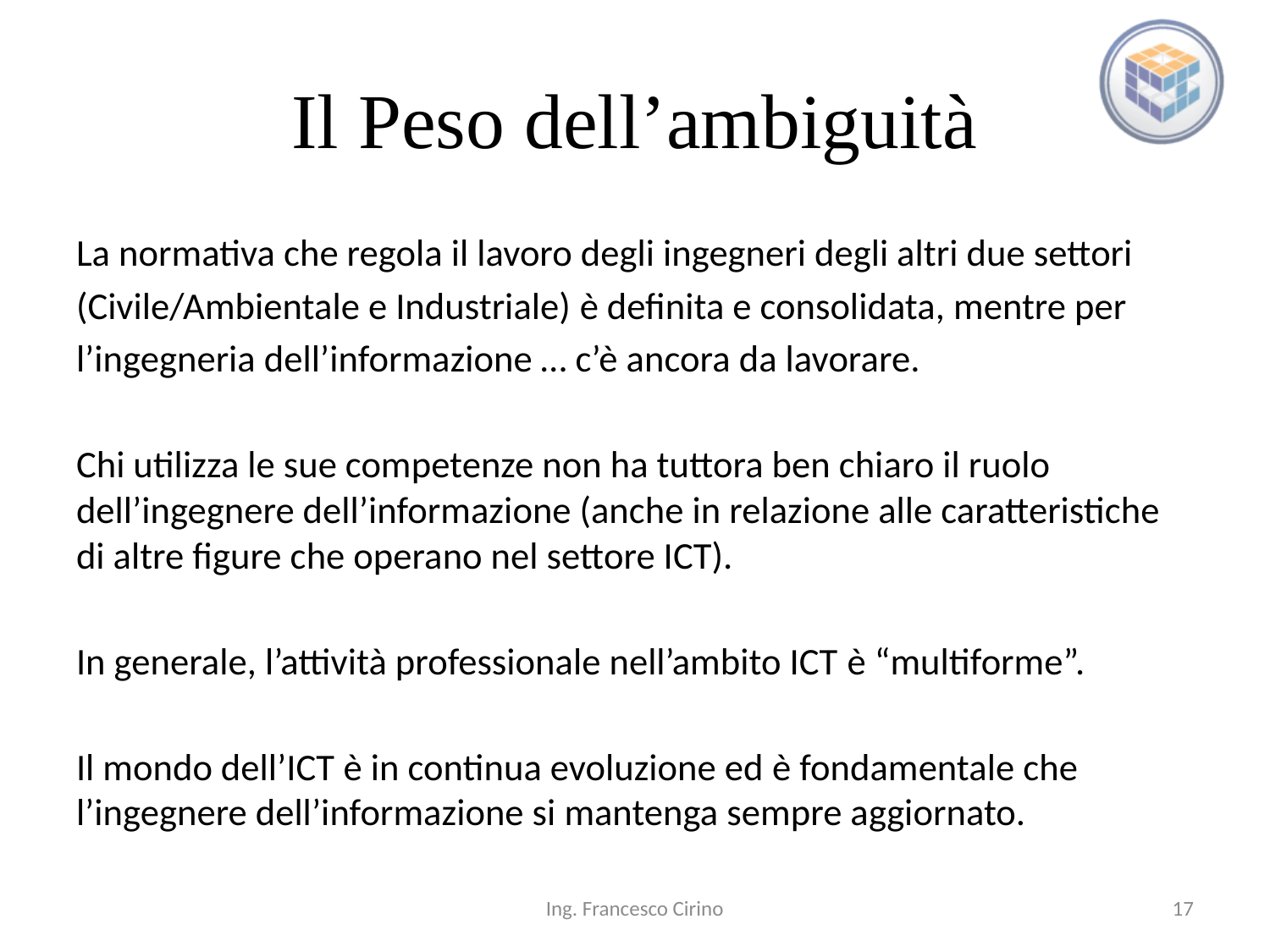

# Il Peso dell’ambiguità
La normativa che regola il lavoro degli ingegneri degli altri due settori
(Civile/Ambientale e Industriale) è definita e consolidata, mentre per
l’ingegneria dell’informazione … c’è ancora da lavorare.

Chi utilizza le sue competenze non ha tuttora ben chiaro il ruolo dell’ingegnere dell’informazione (anche in relazione alle caratteristiche di altre figure che operano nel settore ICT).

In generale, l’attività professionale nell’ambito ICT è “multiforme”.

Il mondo dell’ICT è in continua evoluzione ed è fondamentale che l’ingegnere dell’informazione si mantenga sempre aggiornato.

Ing. Francesco Cirino
17